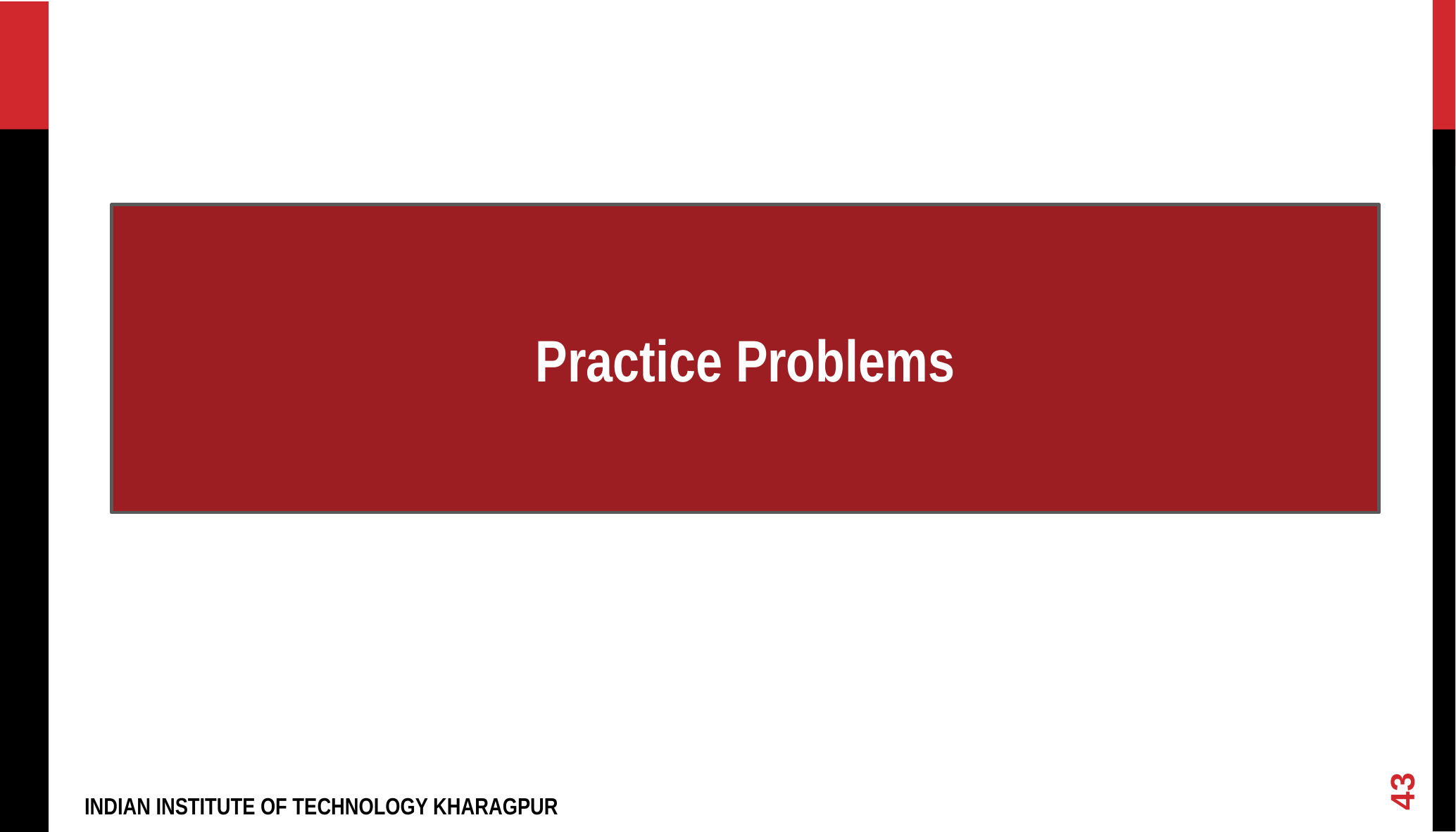

Practice Problems
43
INDIAN INSTITUTE OF TECHNOLOGY KHARAGPUR